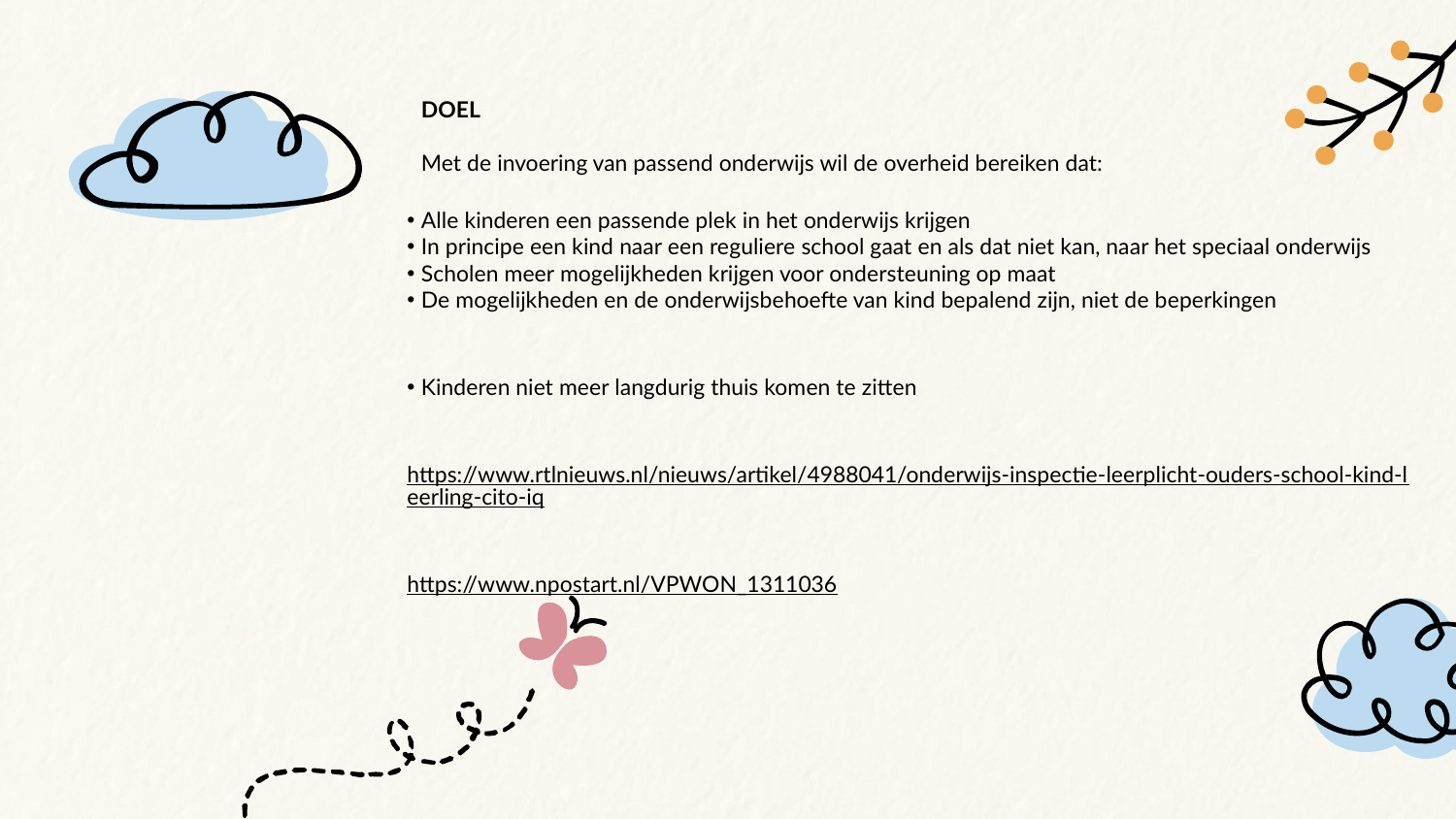

DOEL

Met de invoering van passend onderwijs wil de overheid bereiken dat:
Alle kinderen een passende plek in het onderwijs krijgen
In principe een kind naar een reguliere school gaat en als dat niet kan, naar het speciaal onderwijs
Scholen meer mogelijkheden krijgen voor ondersteuning op maat
De mogelijkheden en de onderwijsbehoefte van kind bepalend zijn, niet de beperkingen
Kinderen niet meer langdurig thuis komen te zitten
https://www.rtlnieuws.nl/nieuws/artikel/4988041/onderwijs-inspectie-leerplicht-ouders-school-kind-leerling-cito-iq
https://www.npostart.nl/VPWON_1311036